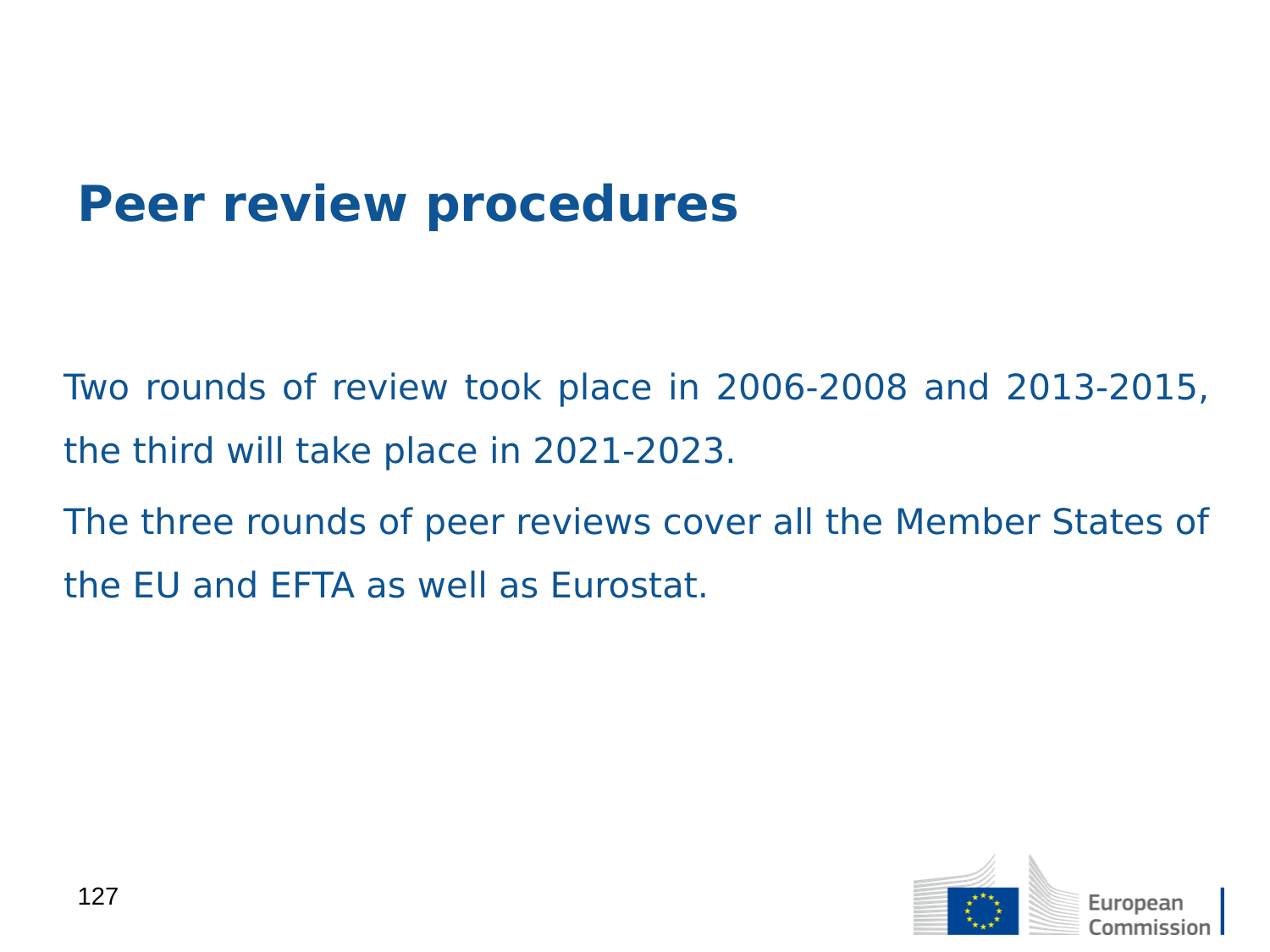

# Peer review procedures
Two rounds of review took place in 2006-2008 and 2013-2015, the third will take place in 2021-2023.
The three rounds of peer reviews cover all the Member States of the EU and EFTA as well as Eurostat.

127